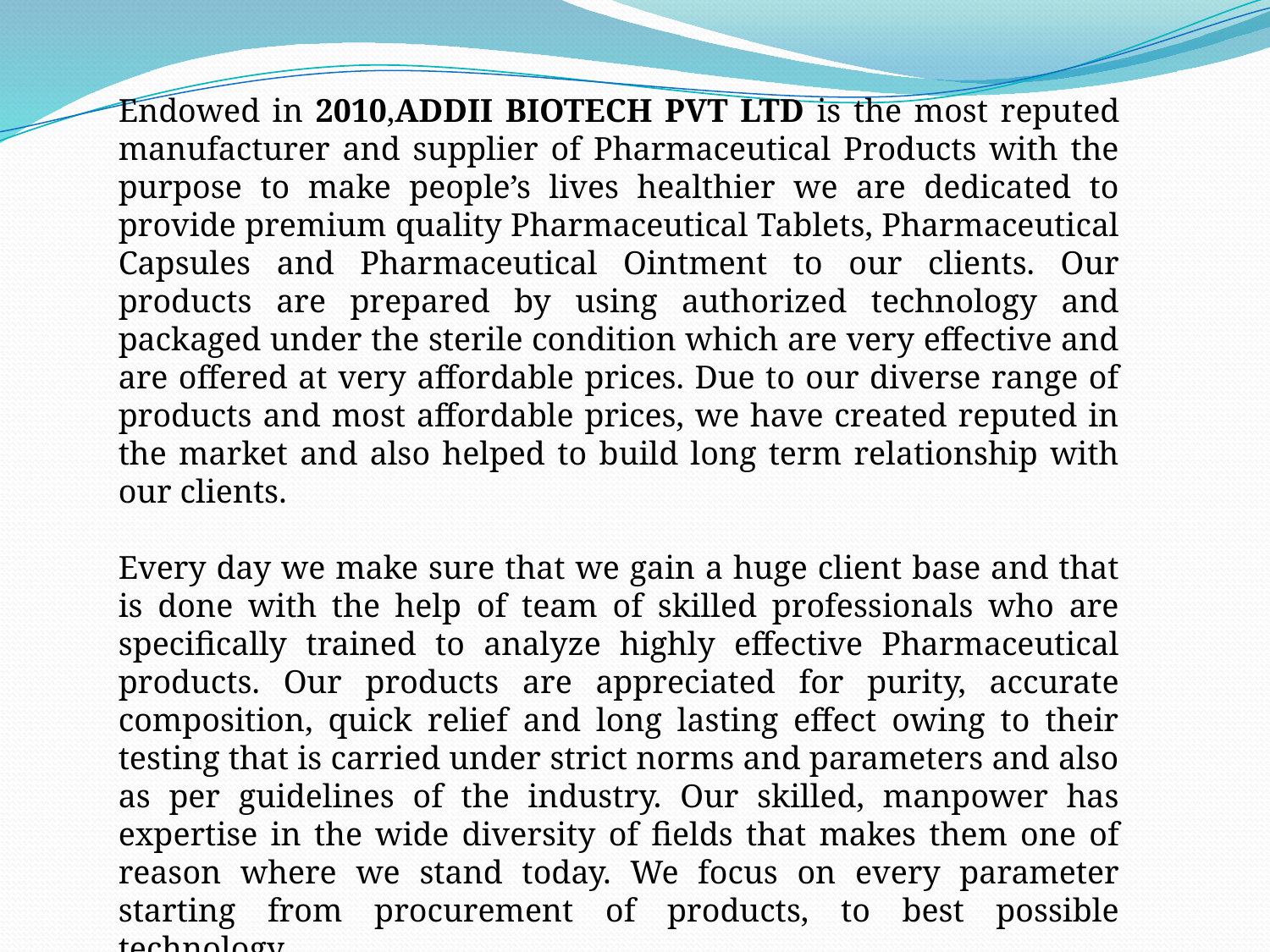

Endowed in 2010,ADDII BIOTECH PVT LTD is the most reputed manufacturer and supplier of Pharmaceutical Products with the purpose to make people’s lives healthier we are dedicated to provide premium quality Pharmaceutical Tablets, Pharmaceutical Capsules and Pharmaceutical Ointment to our clients. Our products are prepared by using authorized technology and packaged under the sterile condition which are very effective and are offered at very affordable prices. Due to our diverse range of products and most affordable prices, we have created reputed in the market and also helped to build long term relationship with our clients.
Every day we make sure that we gain a huge client base and that is done with the help of team of skilled professionals who are specifically trained to analyze highly effective Pharmaceutical products. Our products are appreciated for purity, accurate composition, quick relief and long lasting effect owing to their testing that is carried under strict norms and parameters and also as per guidelines of the industry. Our skilled, manpower has expertise in the wide diversity of fields that makes them one of reason where we stand today. We focus on every parameter starting from procurement of products, to best possible technology.